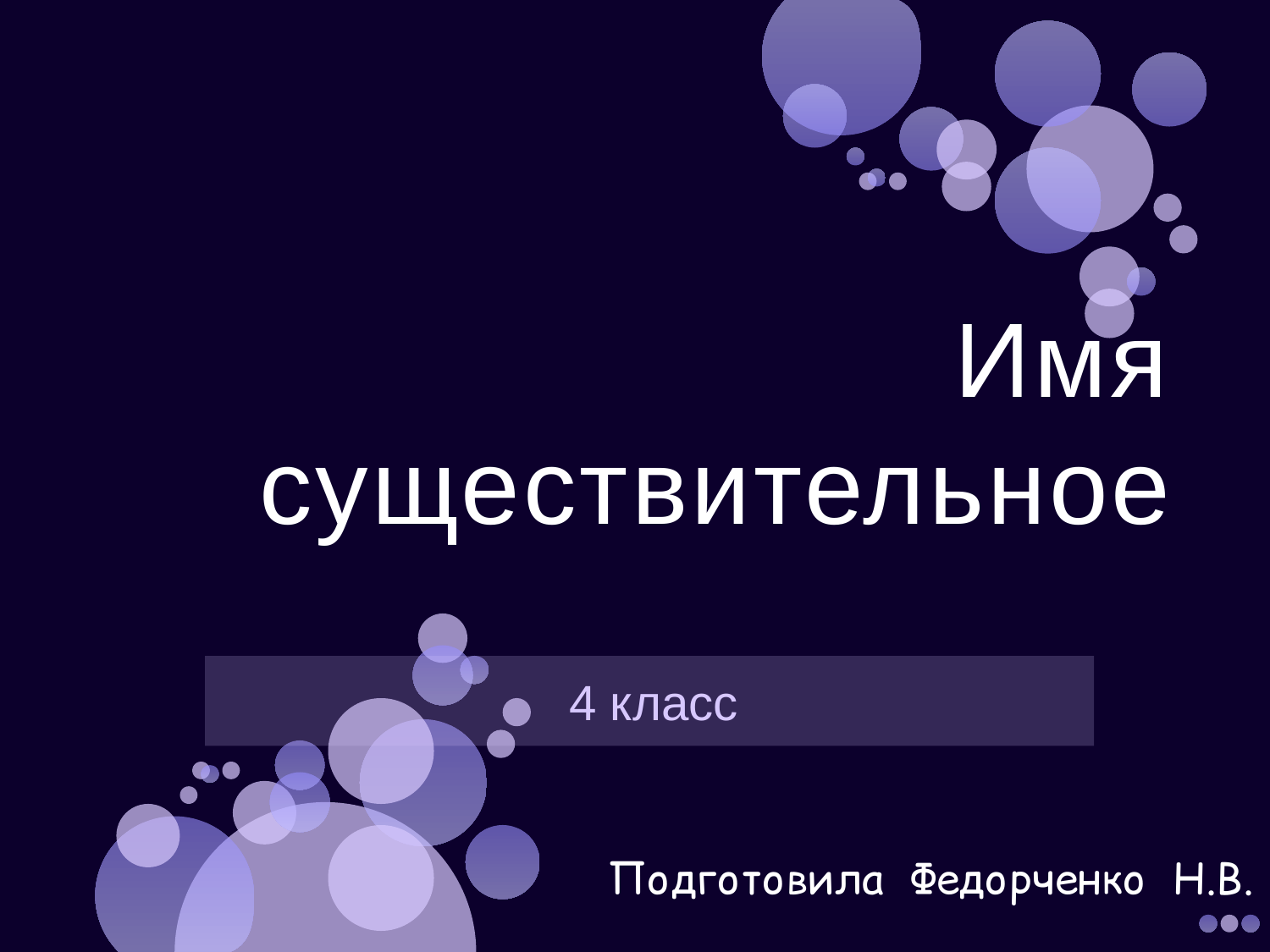

# Имя существительное
 4 класс
Подготовила  Федорченко  Н.В.